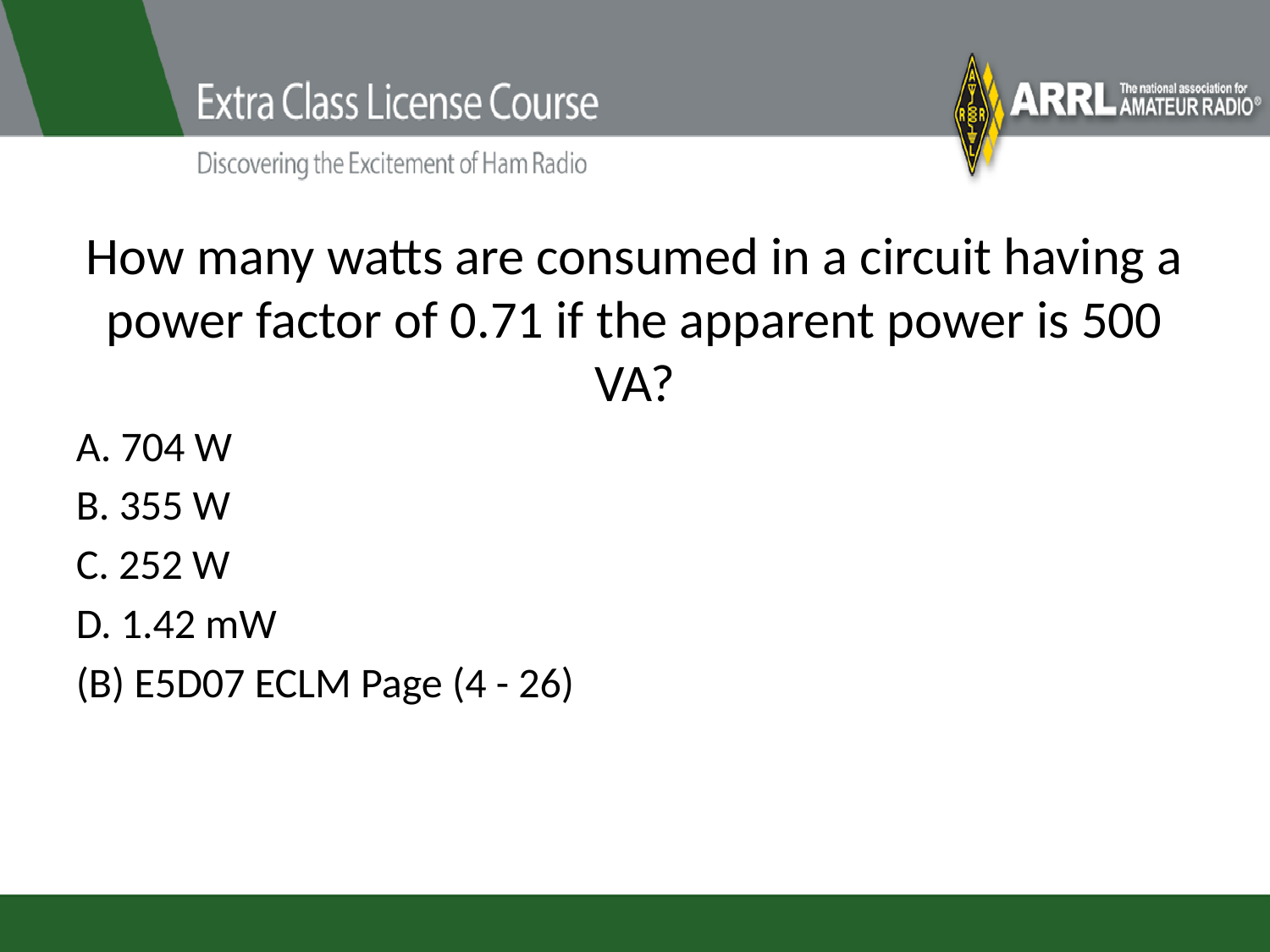

# How many watts are consumed in a circuit having a power factor of 0.71 if the apparent power is 500 VA?
A. 704 W
B. 355 W
C. 252 W
D. 1.42 mW
(B) E5D07 ECLM Page (4 - 26)